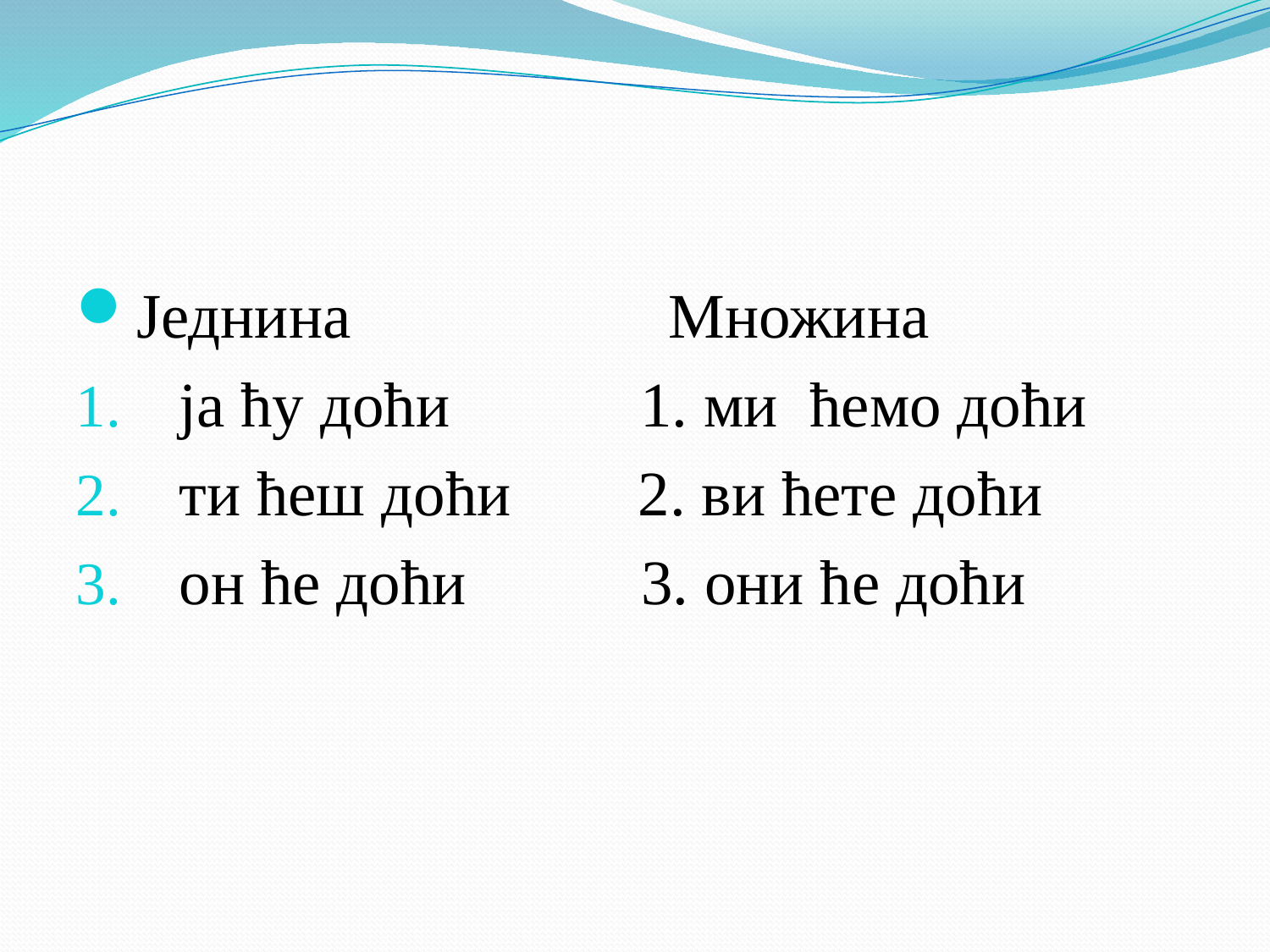

#
Једнина                    Множина
ја ћу доћи            1. ми  ћемо доћи
ти ћеш доћи        2. ви ћете доћи
он ће доћи           3. они ће доћи